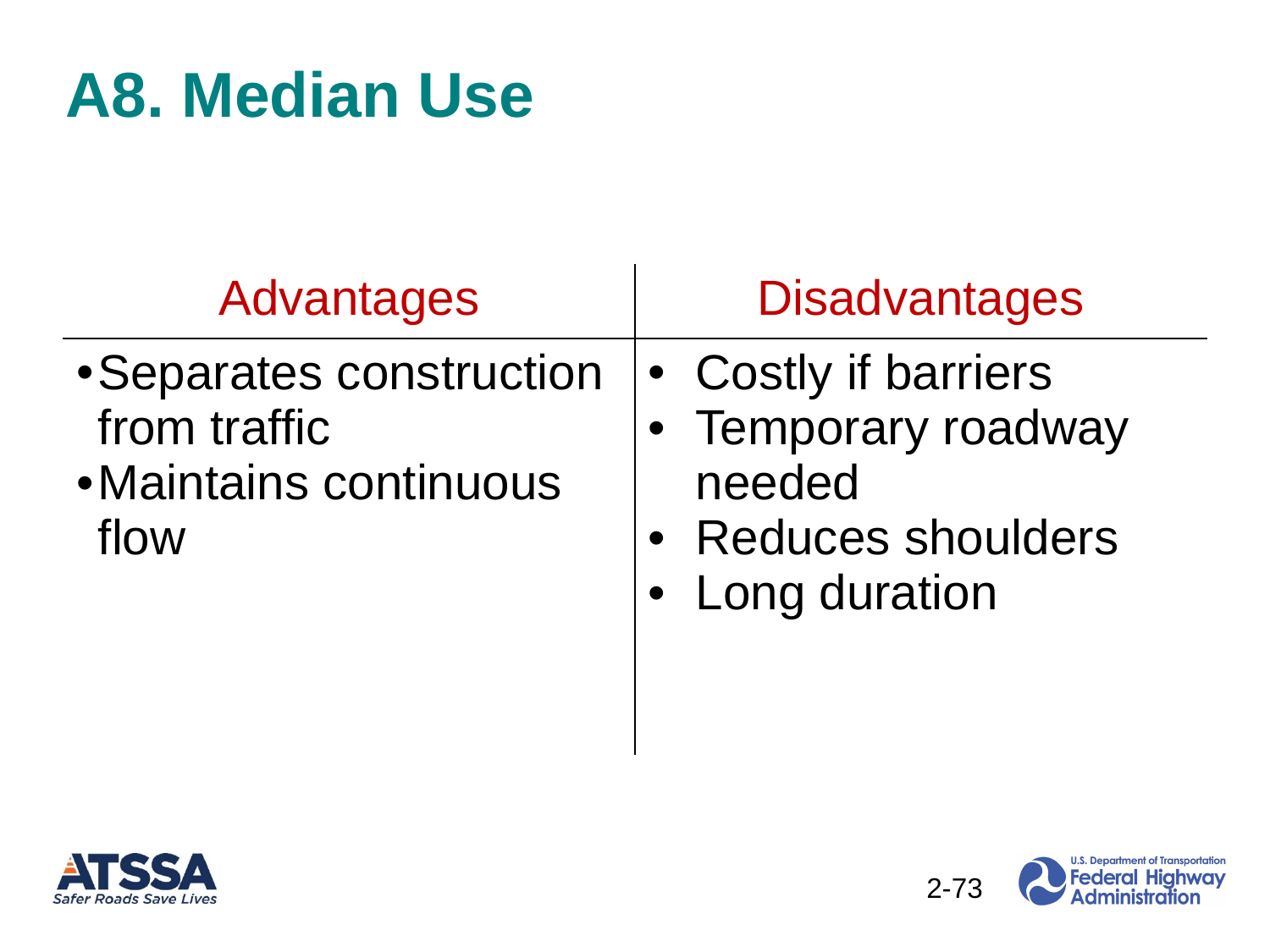

# A8. Median Use
| Advantages | Disadvantages |
| --- | --- |
| Separates construction from traffic Maintains continuous flow | Costly if barriers Temporary roadway needed Reduces shoulders Long duration |